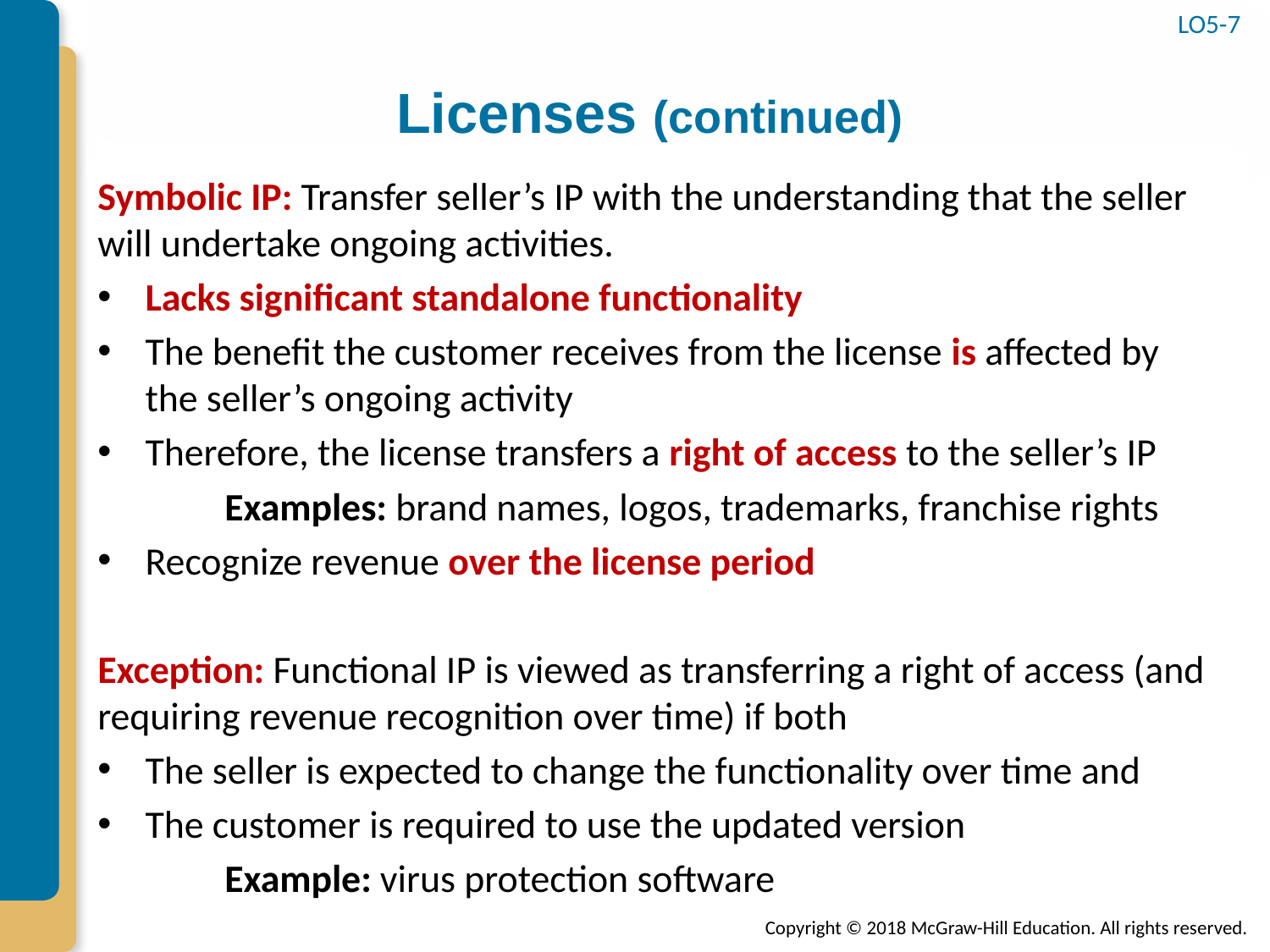

LO5-7
# Licenses (continued)
Symbolic IP: Transfer seller’s IP with the understanding that the seller will undertake ongoing activities.
Lacks significant standalone functionality
The benefit the customer receives from the license is affected by the seller’s ongoing activity
Therefore, the license transfers a right of access to the seller’s IP
	Examples: brand names, logos, trademarks, franchise rights
Recognize revenue over the license period

Exception: Functional IP is viewed as transferring a right of access (and requiring revenue recognition over time) if both
The seller is expected to change the functionality over time and
The customer is required to use the updated version
	Example: virus protection software